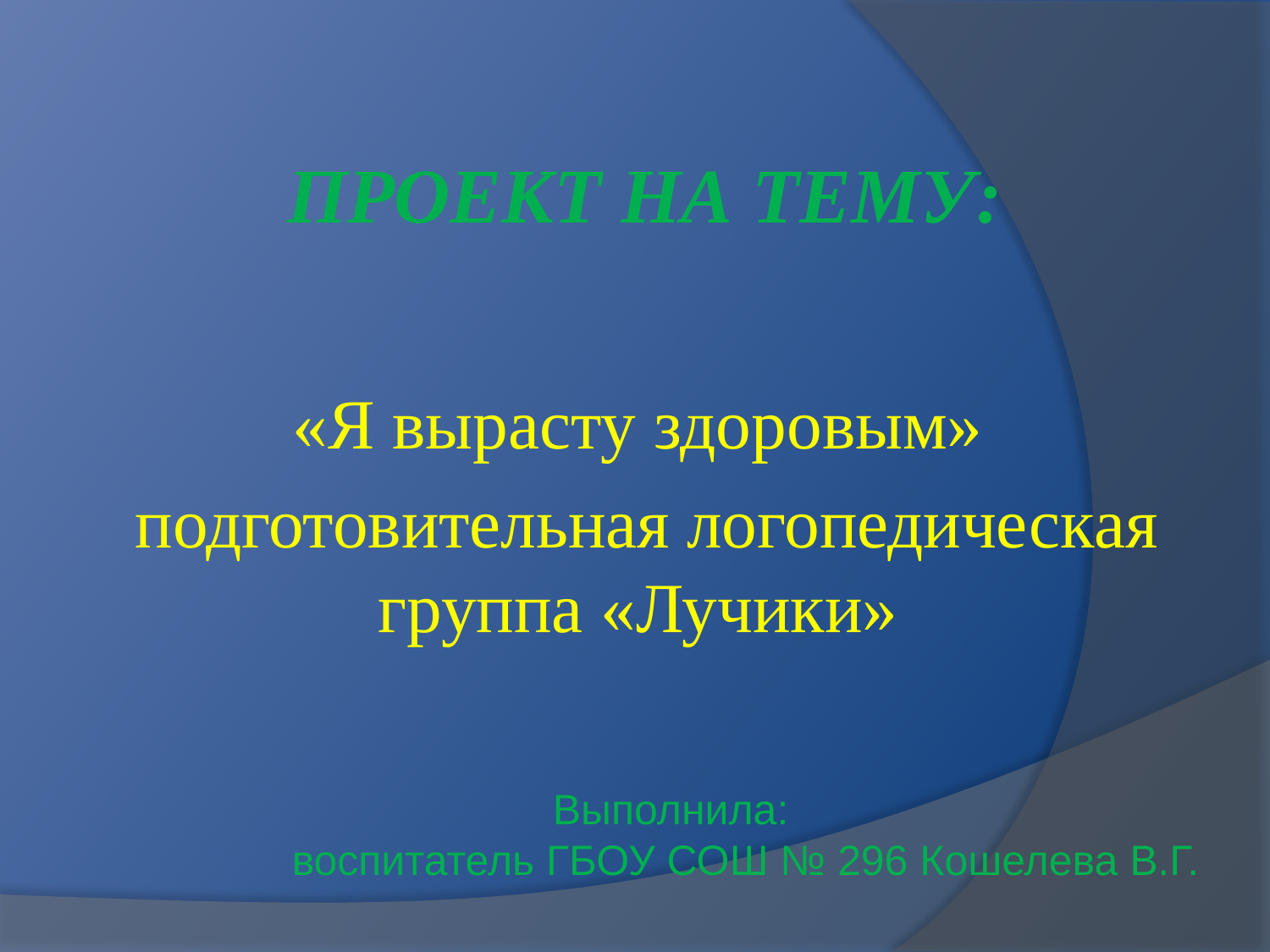

# Проект На тему:
«Я вырасту здоровым»
 подготовительная логопедическая группа «Лучики»

                                                        Выполнила:
                    воспитатель ГБОУ СОШ № 296 Кошелева В.Г.